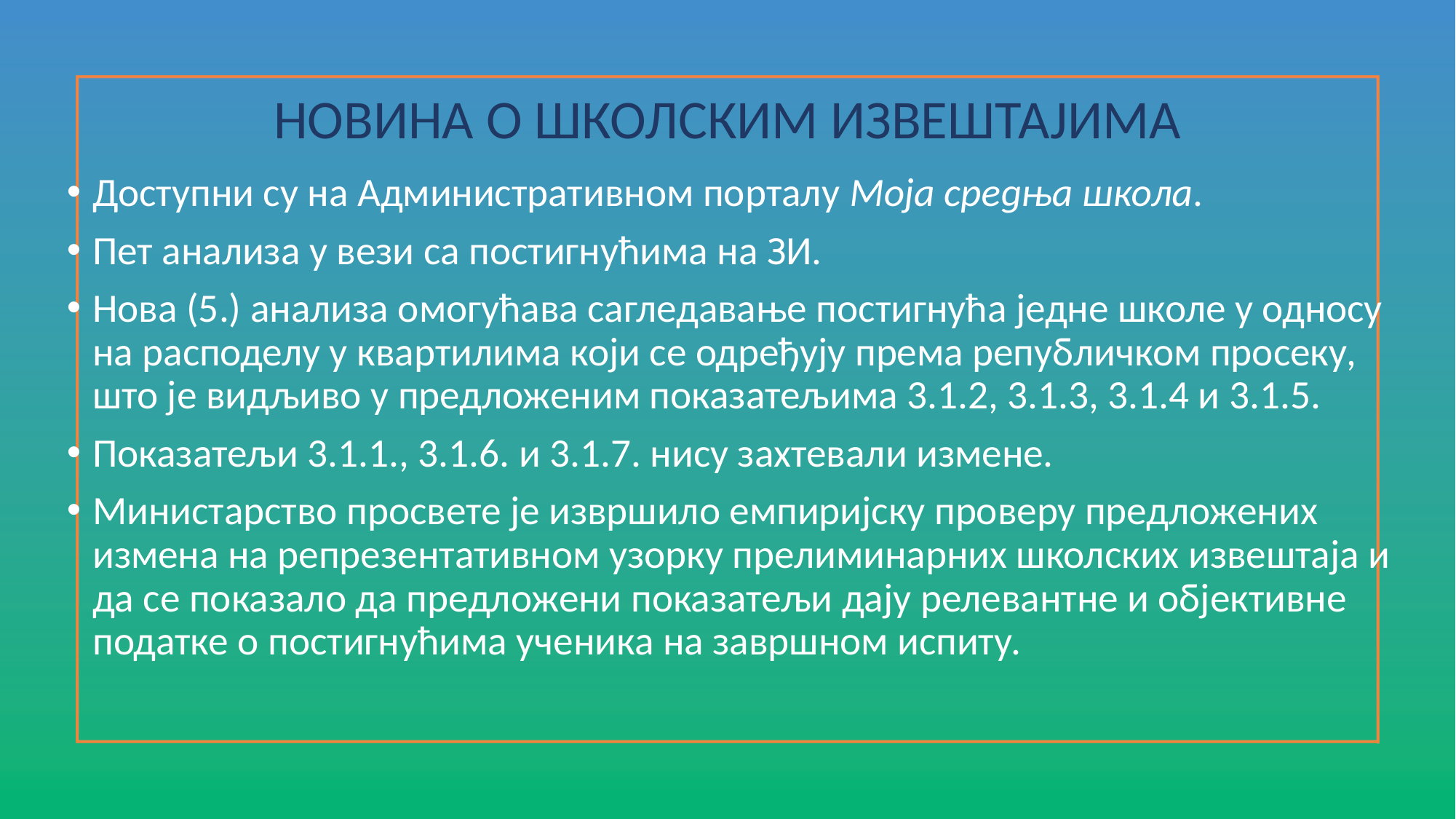

# НОВИНА О ШКОЛСКИМ ИЗВЕШТАЈИМА
Доступни су на Административном порталу Моја средња школа.
Пет анализа у вези са постигнућима на ЗИ.
Нова (5.) анализа омогућава сагледавање постигнућа једне школе у односу на расподелу у квартилима који се одређују према републичком просеку, што је видљиво у предложеним показатељима 3.1.2, 3.1.3, 3.1.4 и 3.1.5.
Показатељи 3.1.1., 3.1.6. и 3.1.7. нису захтевали измене.
Министарство просвете је извршило емпиријску проверу предложених измена на репрезентативном узорку прелиминарних школских извештаја и да се показало да предложени показатељи дају релевантне и објективне податке о постигнућима ученика на завршном испиту.